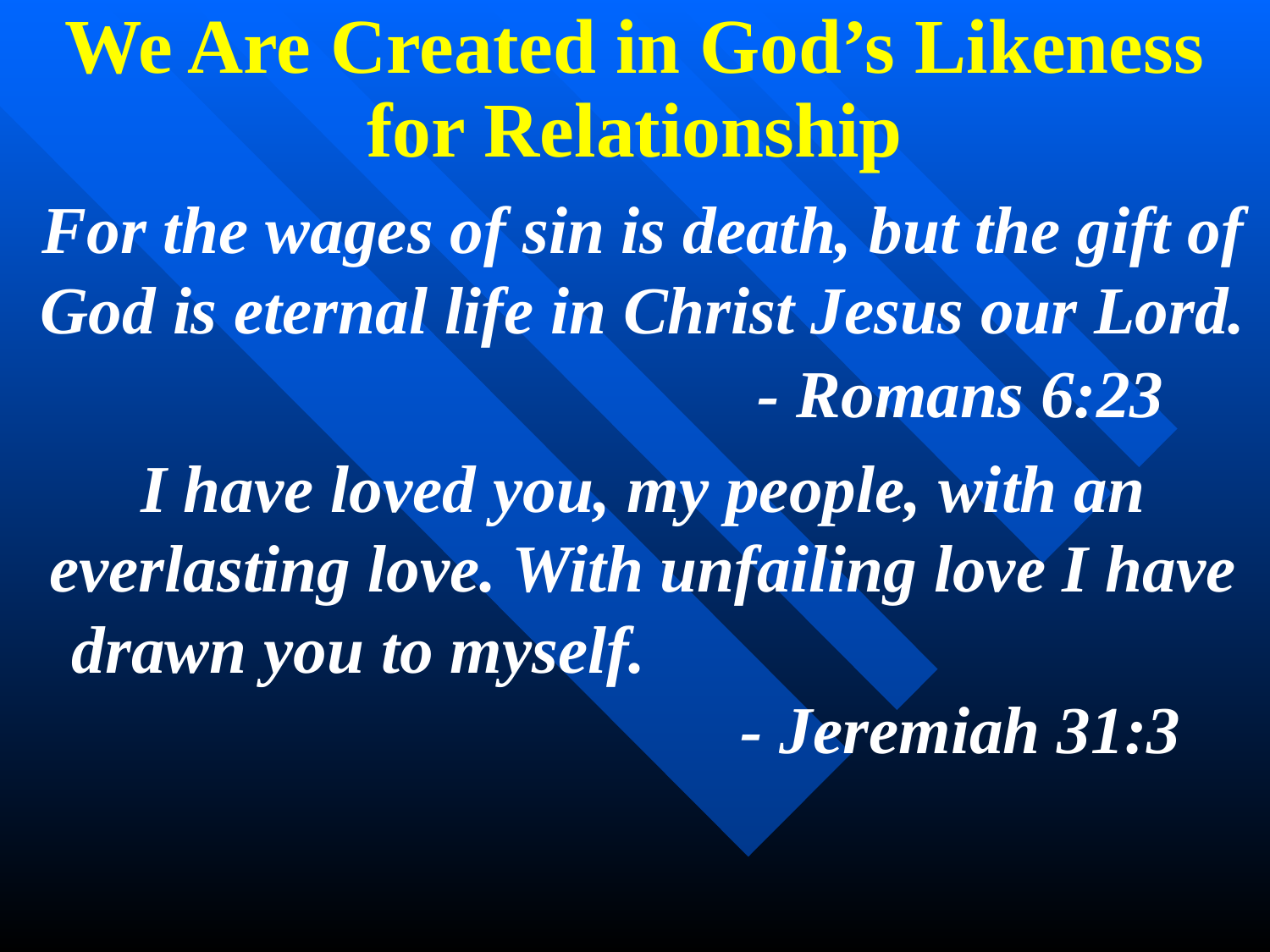

We Are Created in God’s Likeness for Relationship
	For the wages of sin is death, but the gift of God is eternal life in Christ Jesus our Lord.					- Romans 6:23
	I have loved you, my people, with an everlasting love. With unfailing love I have drawn you to myself.										- Jeremiah 31:3